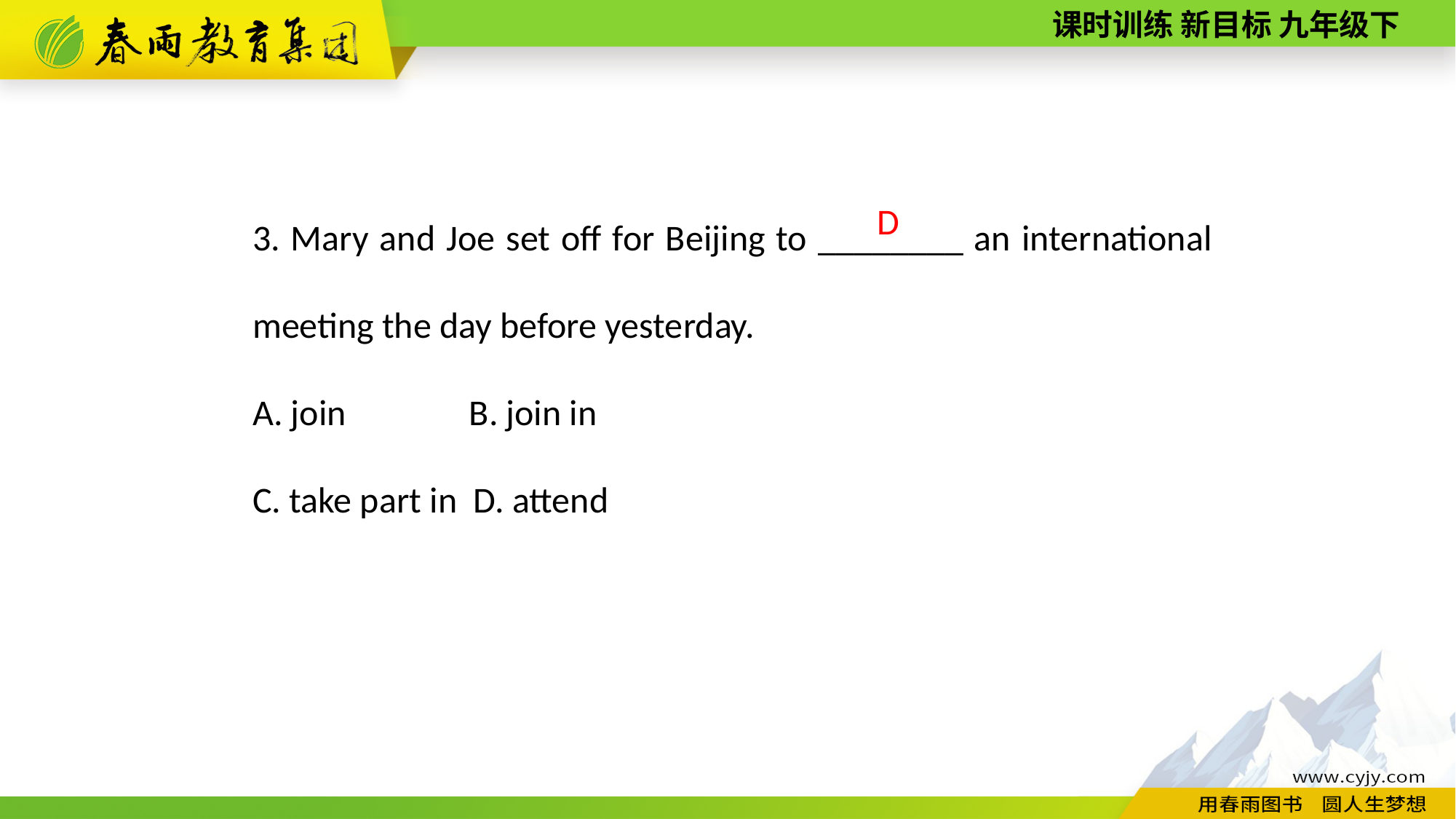

3. Mary and Joe set off for Beijing to ________ an international meeting the day before yesterday.
A. join               B. join in
C. take part in  D. attend
D